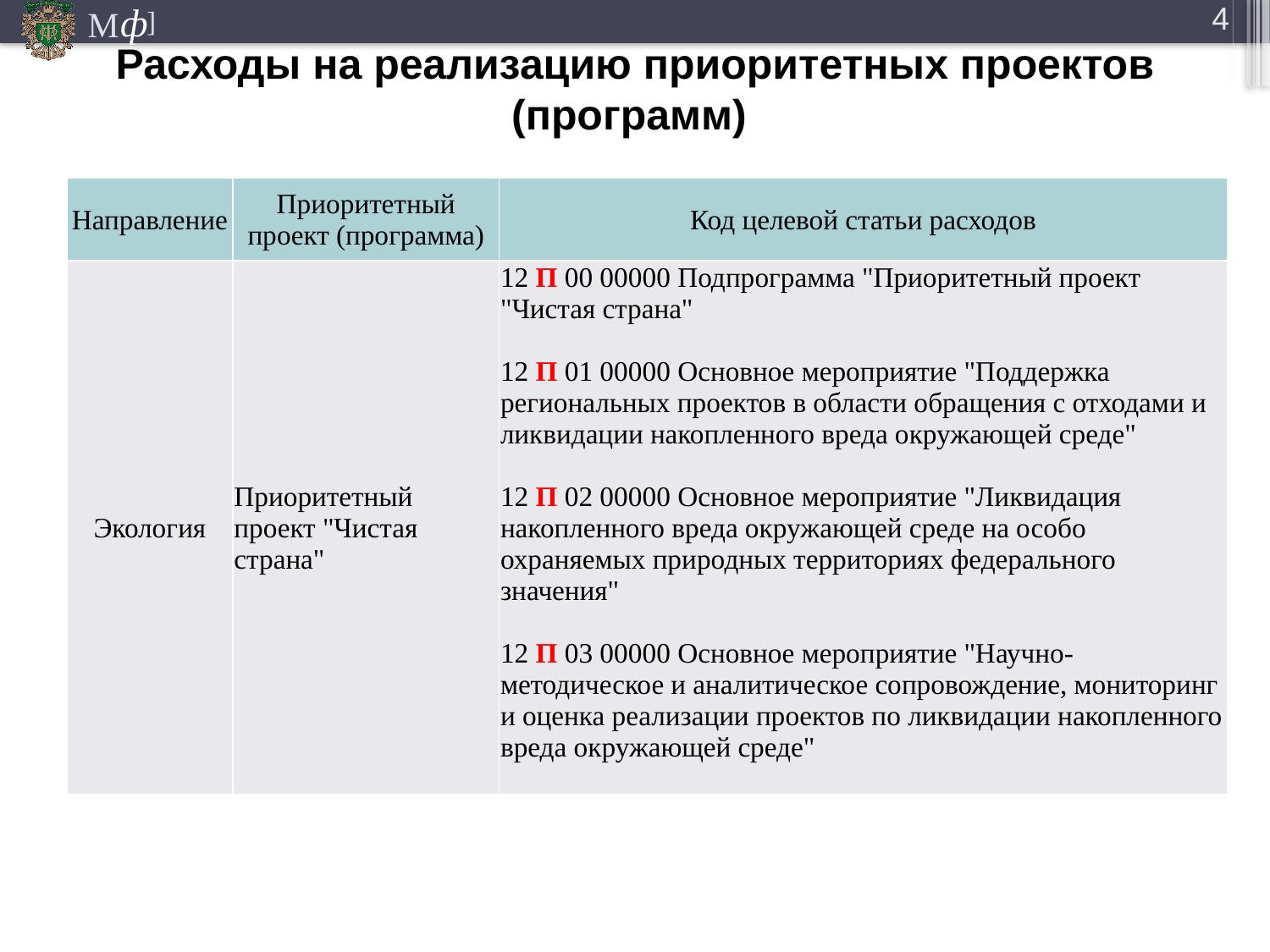

4
# Расходы на реализацию приоритетных проектов (программ)
| Направление | Приоритетный проект (программа) | Код целевой статьи расходов |
| --- | --- | --- |
| Экология | Приоритетный проект "Чистая страна" | 12 П 00 00000 Подпрограмма "Приоритетный проект "Чистая страна" 12 П 01 00000 Основное мероприятие "Поддержка региональных проектов в области обращения с отходами и ликвидации накопленного вреда окружающей среде" 12 П 02 00000 Основное мероприятие "Ликвидация накопленного вреда окружающей среде на особо охраняемых природных территориях федерального значения" 12 П 03 00000 Основное мероприятие "Научно-методическое и аналитическое сопровождение, мониторинг и оценка реализации проектов по ликвидации накопленного вреда окружающей среде" |